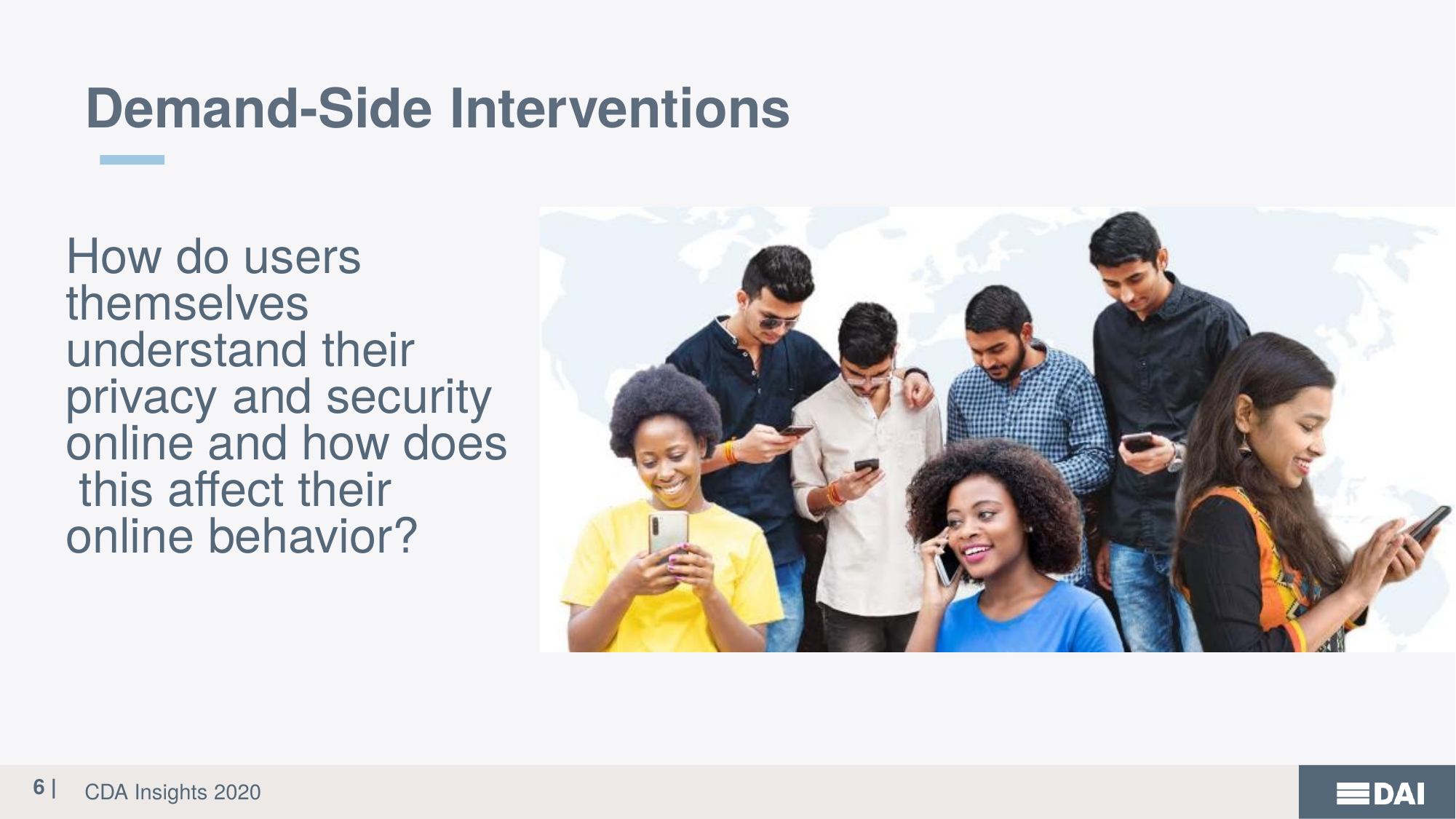

# Demand-Side	Interventions

How do users  themselves  understand their  privacy and security  online and how does  this affect their  online behavior?
6 |
CDA Insights 2020